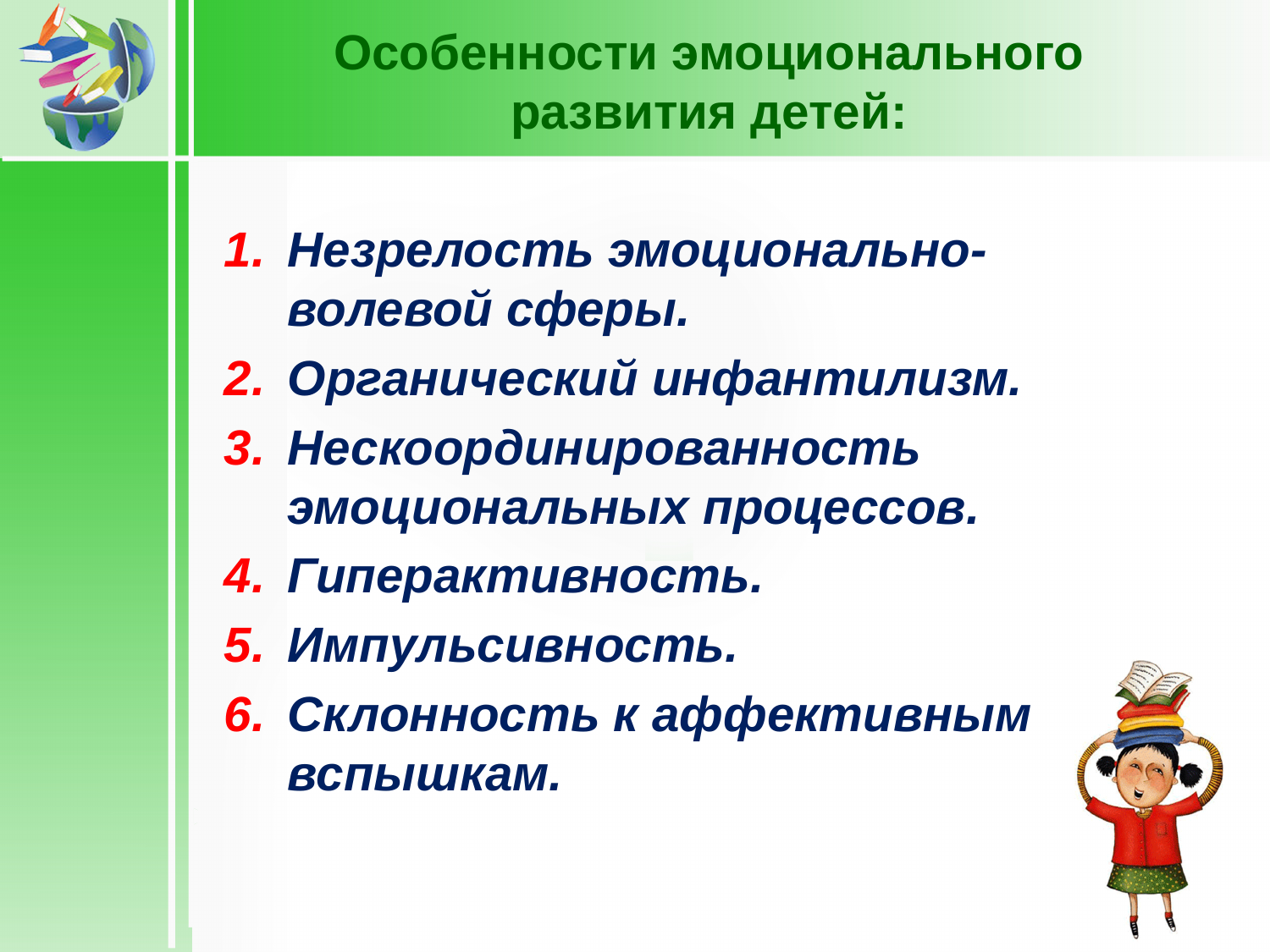

# Особенности эмоционального развития детей:
Незрелость эмоционально-волевой сферы.
Органический инфантилизм.
Нескоординированность эмоциональных процессов.
Гиперактивность.
Импульсивность.
Склонность к аффективным вспышкам.